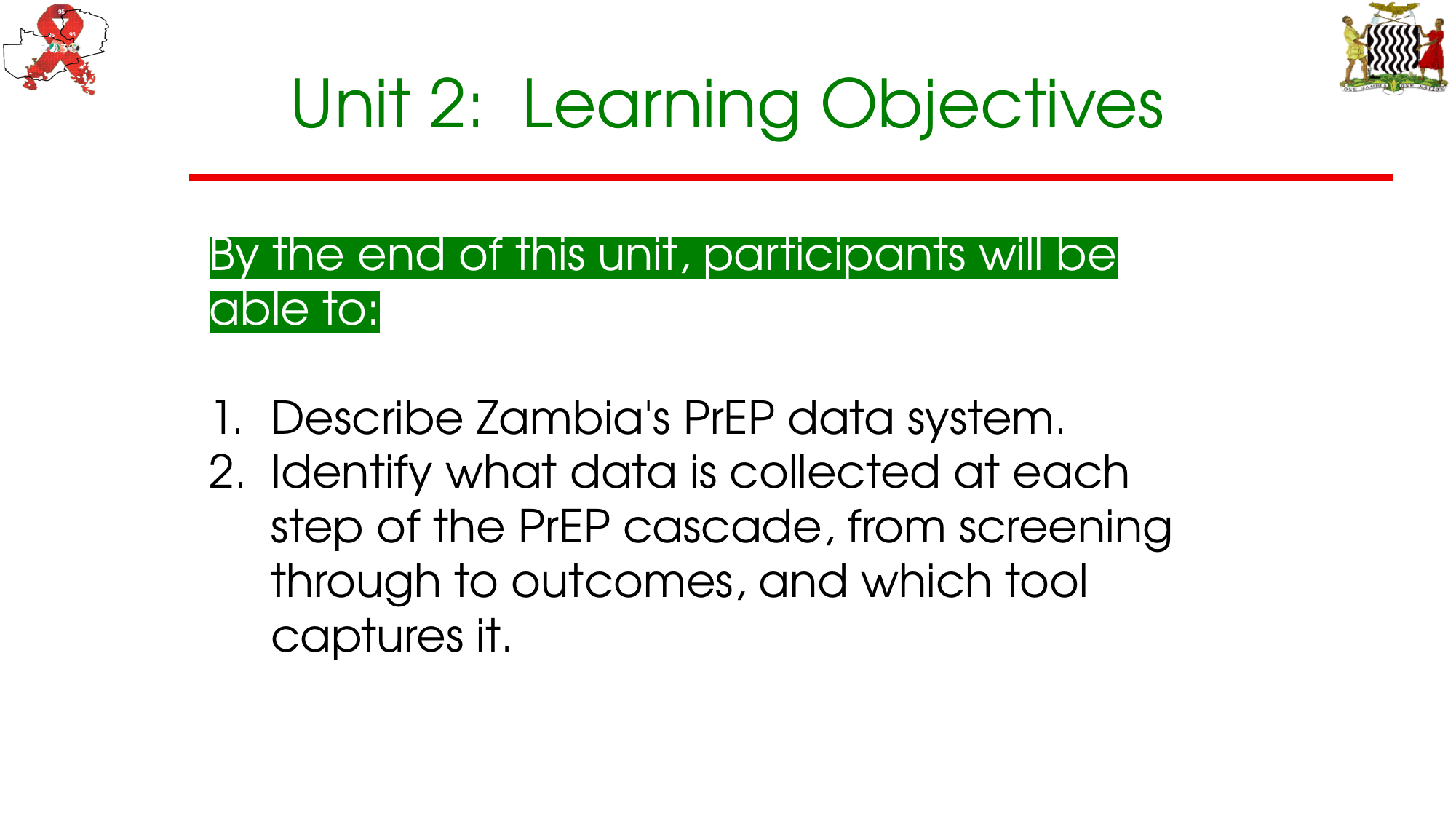

# Unit 2:  Learning Objectives
By the end of this unit, participants will be able to:

Describe Zambia's PrEP data system.
Identify what data is collected at each step of the PrEP cascade, from screening through to outcomes, and which tool captures it.